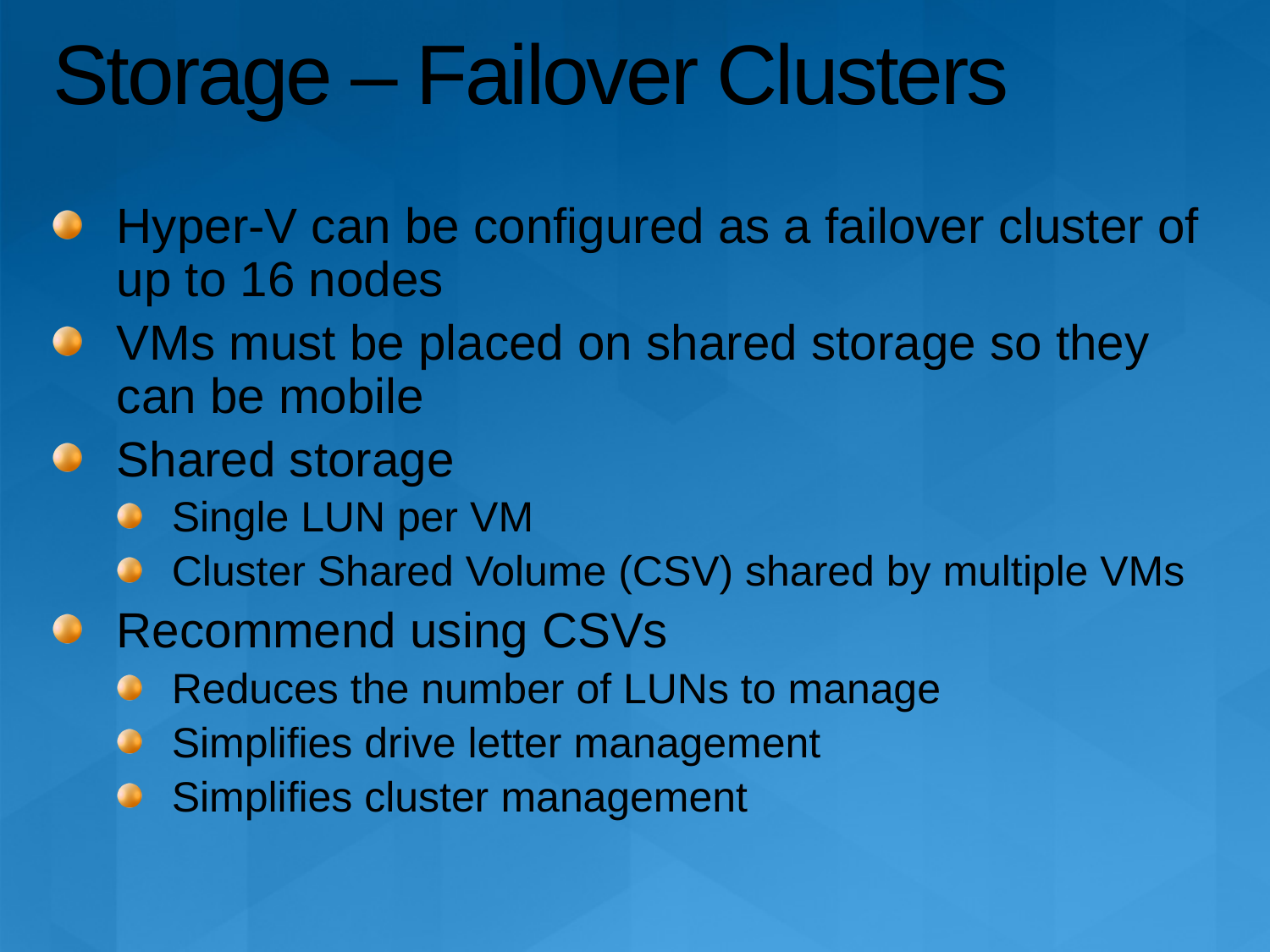

# Storage – Failover Clusters
Hyper-V can be configured as a failover cluster of up to 16 nodes
VMs must be placed on shared storage so they can be mobile
Shared storage
Single LUN per VM
Cluster Shared Volume (CSV) shared by multiple VMs
Recommend using CSVs
Reduces the number of LUNs to manage
Simplifies drive letter management
Simplifies cluster management